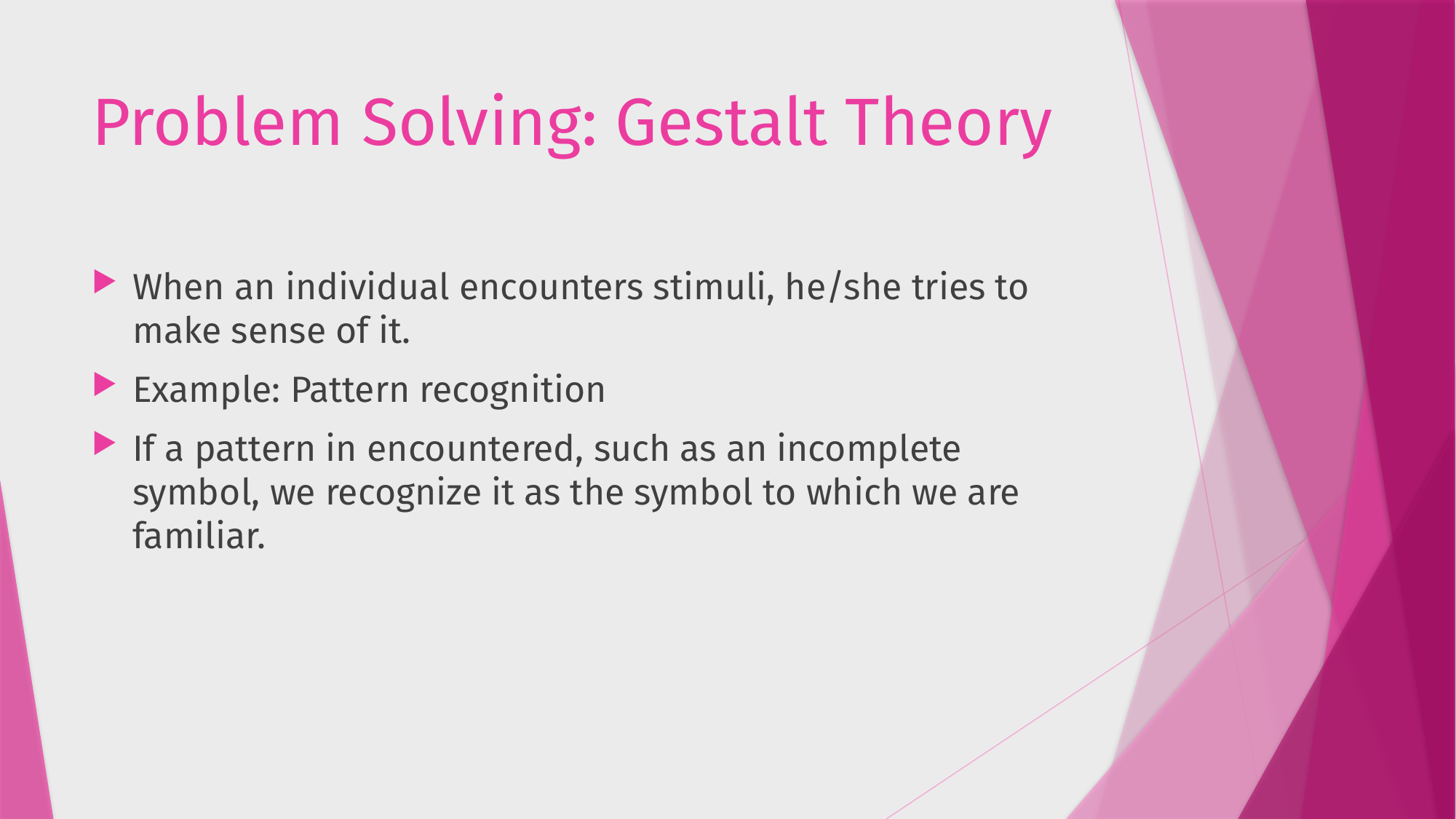

# Problem Solving: Gestalt Theory
When an individual encounters stimuli, he/she tries to make sense of it.
Example: Pattern recognition
If a pattern in encountered, such as an incomplete symbol, we recognize it as the symbol to which we are familiar.